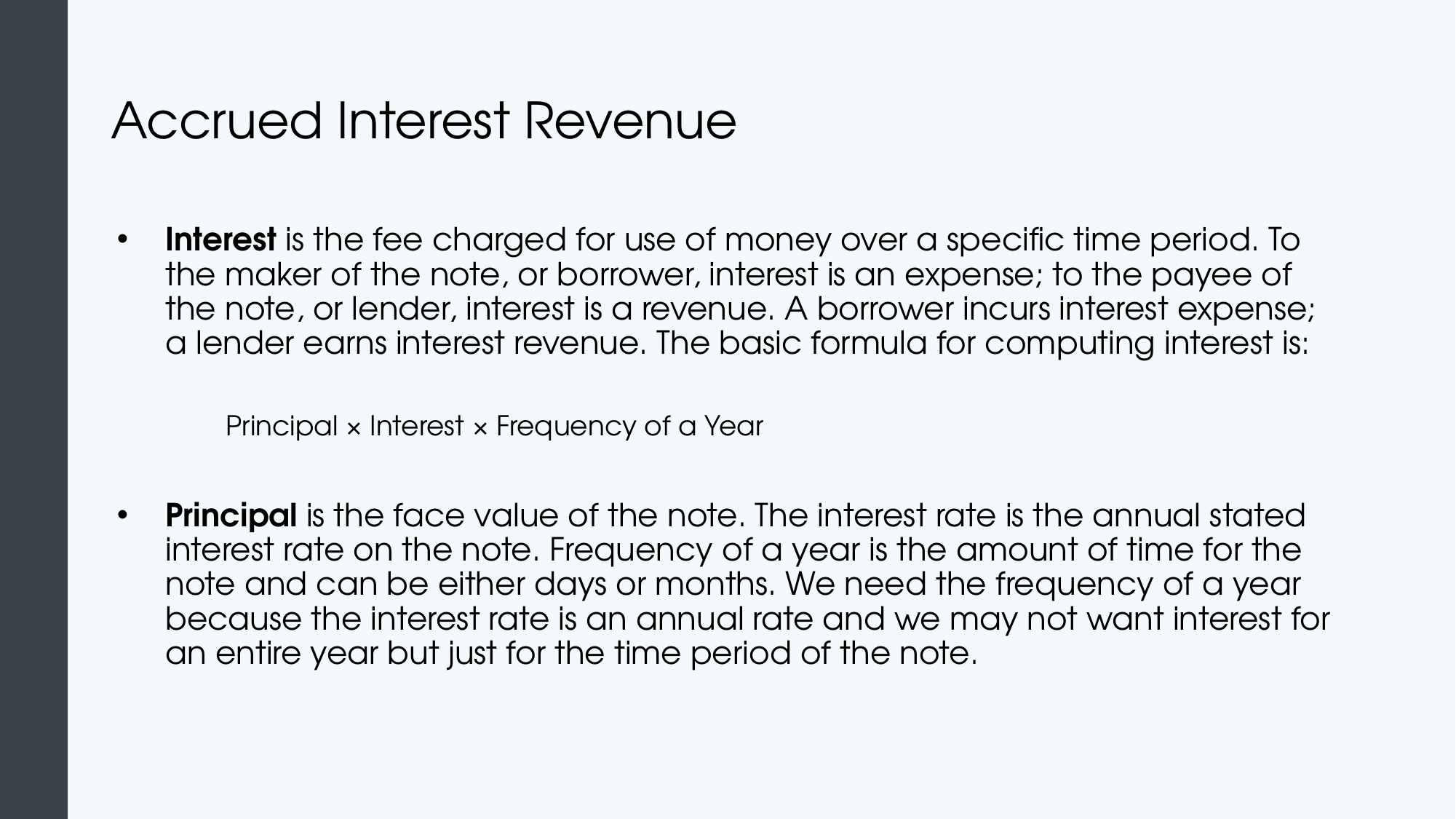

# Accrued Interest Revenue
Interest is the fee charged for use of money over a specific time period. To the maker of the note, or borrower, interest is an expense; to the payee of the note, or lender, interest is a revenue. A borrower incurs interest expense; a lender earns interest revenue. The basic formula for computing interest is:

Principal × Interest × Frequency of a Year

Principal is the face value of the note. The interest rate is the annual stated interest rate on the note. Frequency of a year is the amount of time for the note and can be either days or months. We need the frequency of a year because the interest rate is an annual rate and we may not want interest for an entire year but just for the time period of the note.